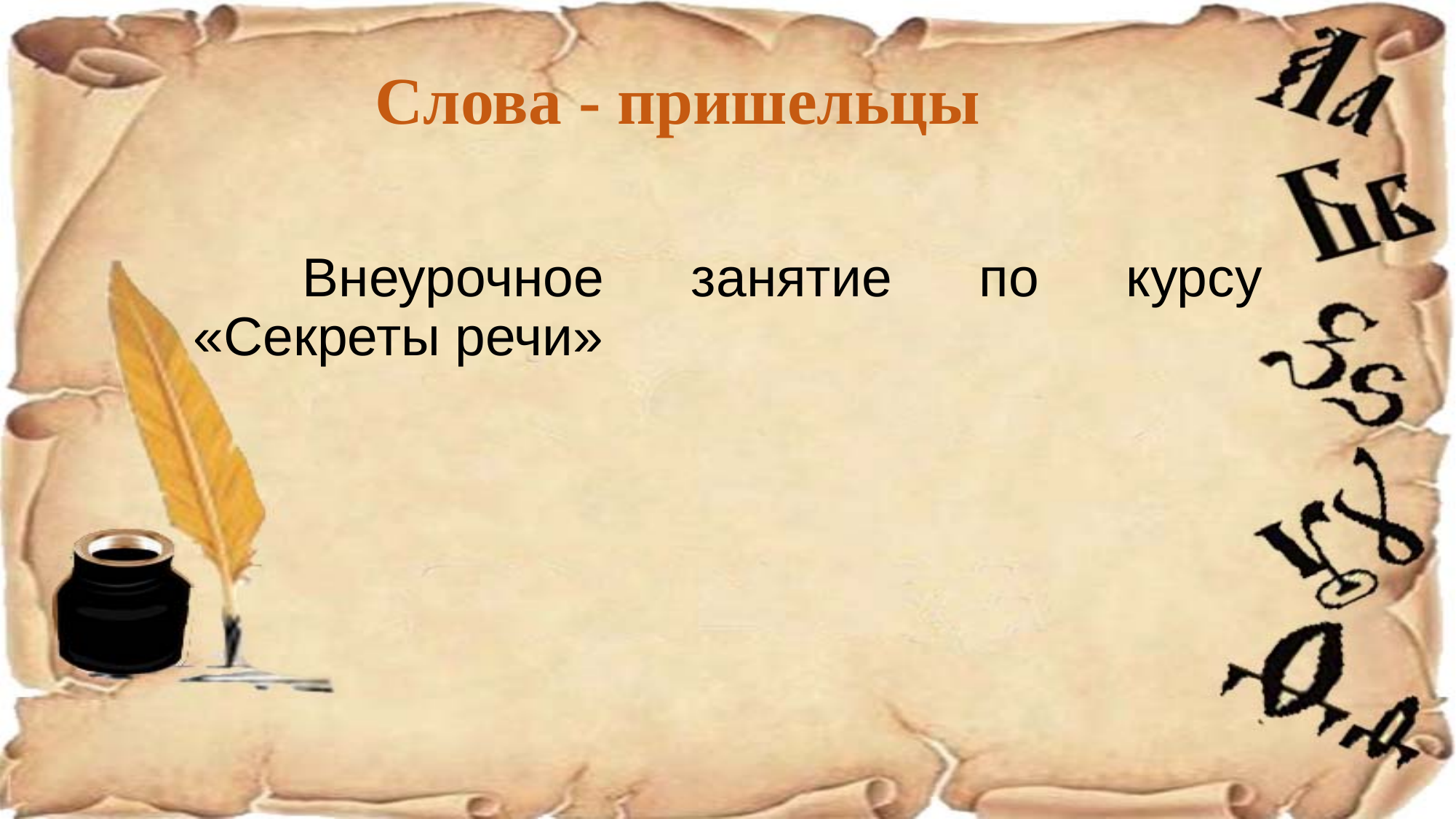

# Слова - пришельцы
	Внеурочное занятие по курсу «Секреты речи»